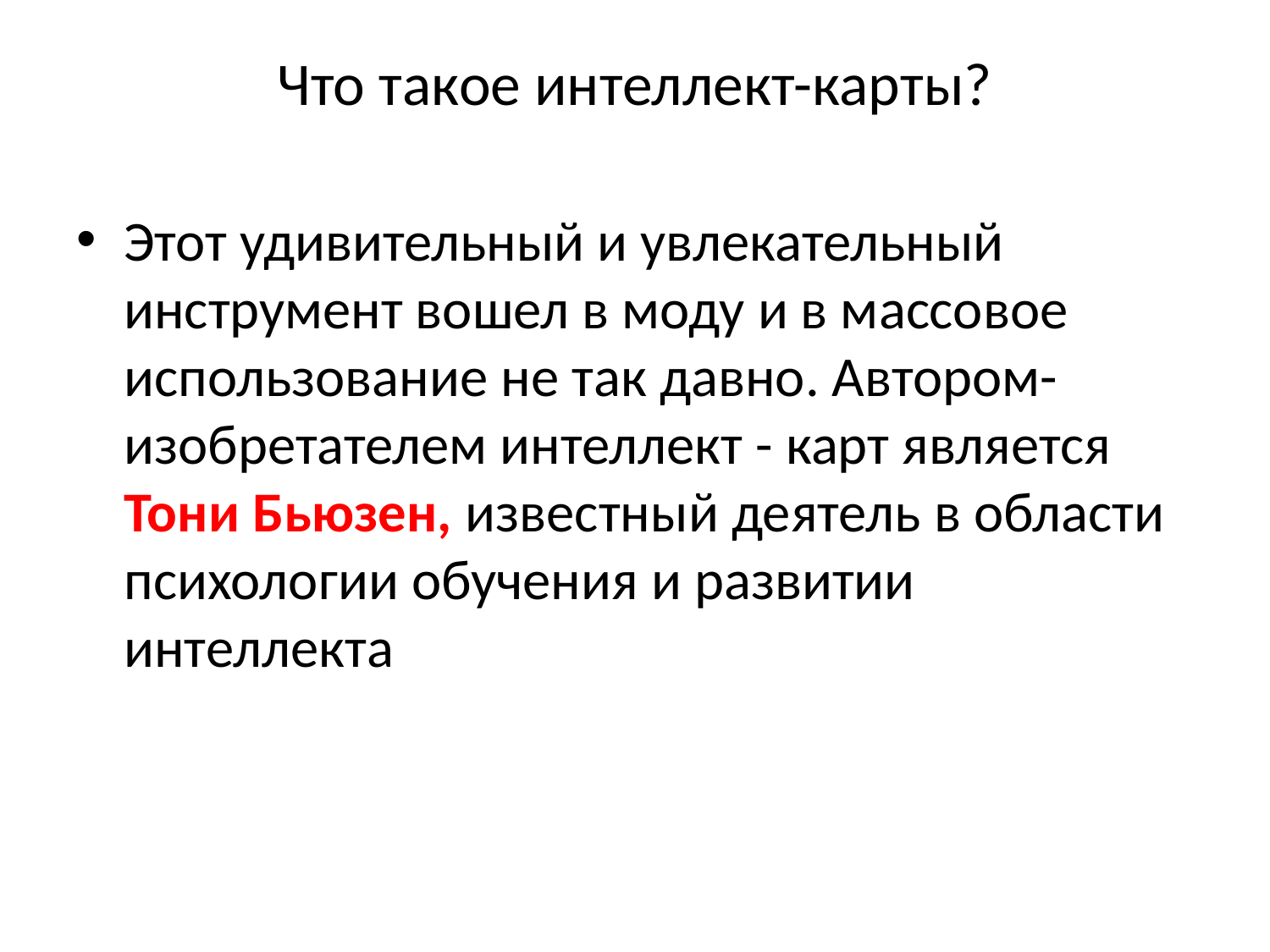

# Что такое интеллект-карты?

Этот удивительный и увлекательный инструмент вошел в моду и в массовое использование не так давно. Автором-изобретателем интеллект - карт является Тони Бьюзен, известный деятель в области психологии обучения и развитии интеллекта